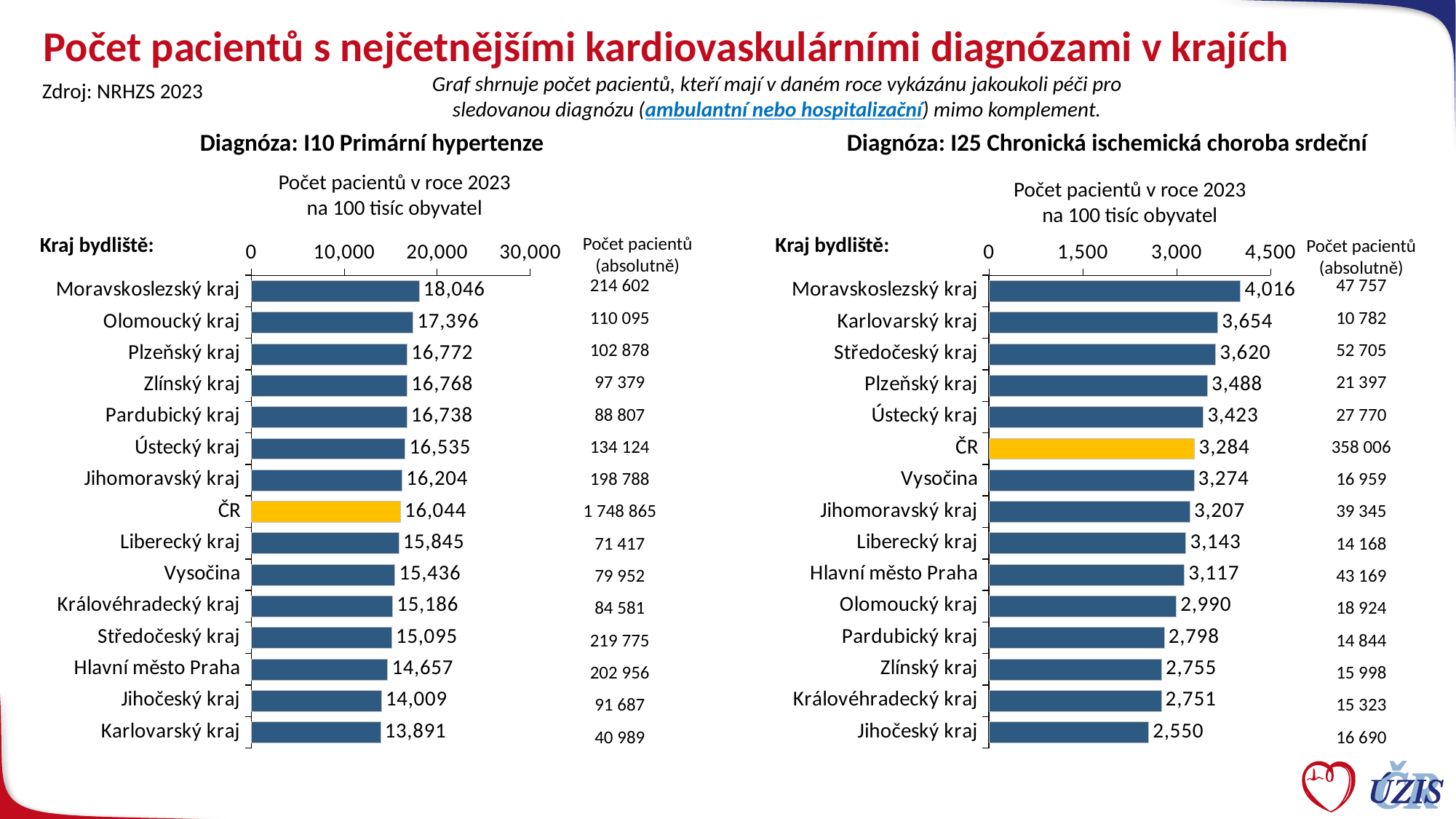

# Počet pacientů s nejčetnějšími kardiovaskulárními diagnózami v krajích
Graf shrnuje počet pacientů, kteří mají v daném roce vykázánu jakoukoli péči pro sledovanou diagnózu (ambulantní nebo hospitalizační) mimo komplement.
Zdroj: NRHZS 2023
Diagnóza: I25 Chronická ischemická choroba srdeční
Diagnóza: I10 Primární hypertenze

### Chart

| Category | Řada 1 | Column1 |
|---|---|---|
| Moravskoslezský kraj | 4015.879529500405 | None |
| Karlovarský kraj | 3653.961508352057 | None |
| Středočeský kraj | 3619.998076843826 | None |
| Plzeňský kraj | 3488.4100075973224 | None |
| Ústecký kraj | 3423.454298672656 | None |
| ČR | 3284.2914879104783 | None |
| Vysočina | 3274.191057224496 | None |
| Jihomoravský kraj | 3207.2575563542337 | None |
| Liberecký kraj | 3143.3591878028433 | None |
| Hlavní město Praha | 3117.4985484555855 | None |
| Olomoucký kraj | 2990.2159073671437 | None |
| Pardubický kraj | 2797.798552472859 | None |
| Zlínský kraj | 2754.742192773408 | None |
| Královéhradecký kraj | 2751.2393414836906 | None |
| Jihočeský kraj | 2550.018716434557 | None |

### Chart

| Category | Řada 1 | Column1 |
|---|---|---|
| Moravskoslezský kraj | 18045.8525198368 | None |
| Olomoucký kraj | 17396.312635890175 | None |
| Plzeňský kraj | 16772.474868514153 | None |
| Zlínský kraj | 16767.973496067116 | None |
| Pardubický kraj | 16738.351930036188 | None |
| Ústecký kraj | 16534.655540337466 | None |
| Jihomoravský kraj | 16204.455842230156 | None |
| ČR | 16043.816117619699 | None |
| Liberecký kraj | 15844.811061216522 | None |
| Vysočina | 15435.940999304965 | None |
| Královéhradecký kraj | 15186.489247668997 | None |
| Středočeský kraj | 15095.058862315755 | None |
| Hlavní město Praha | 14656.69891358039 | None |
| Jihočeský kraj | 14008.601920535366 | None |
| Karlovarský kraj | 13890.95049766671 | None |
Počet pacientů v roce 2023
na 100 tisíc obyvatel
Počet pacientů v roce 2023
na 100 tisíc obyvatel
Kraj bydliště:
Kraj bydliště:
Počet pacientů (absolutně)
Počet pacientů (absolutně)
| 214 602 |
| --- |
| 110 095 |
| 102 878 |
| 97 379 |
| 88 807 |
| 134 124 |
| 198 788 |
| 1 748 865 |
| 71 417 |
| 79 952 |
| 84 581 |
| 219 775 |
| 202 956 |
| 91 687 |
| 40 989 |
| 47 757 |
| --- |
| 10 782 |
| 52 705 |
| 21 397 |
| 27 770 |
| 358 006 |
| 16 959 |
| 39 345 |
| 14 168 |
| 43 169 |
| 18 924 |
| 14 844 |
| 15 998 |
| 15 323 |
| 16 690 |